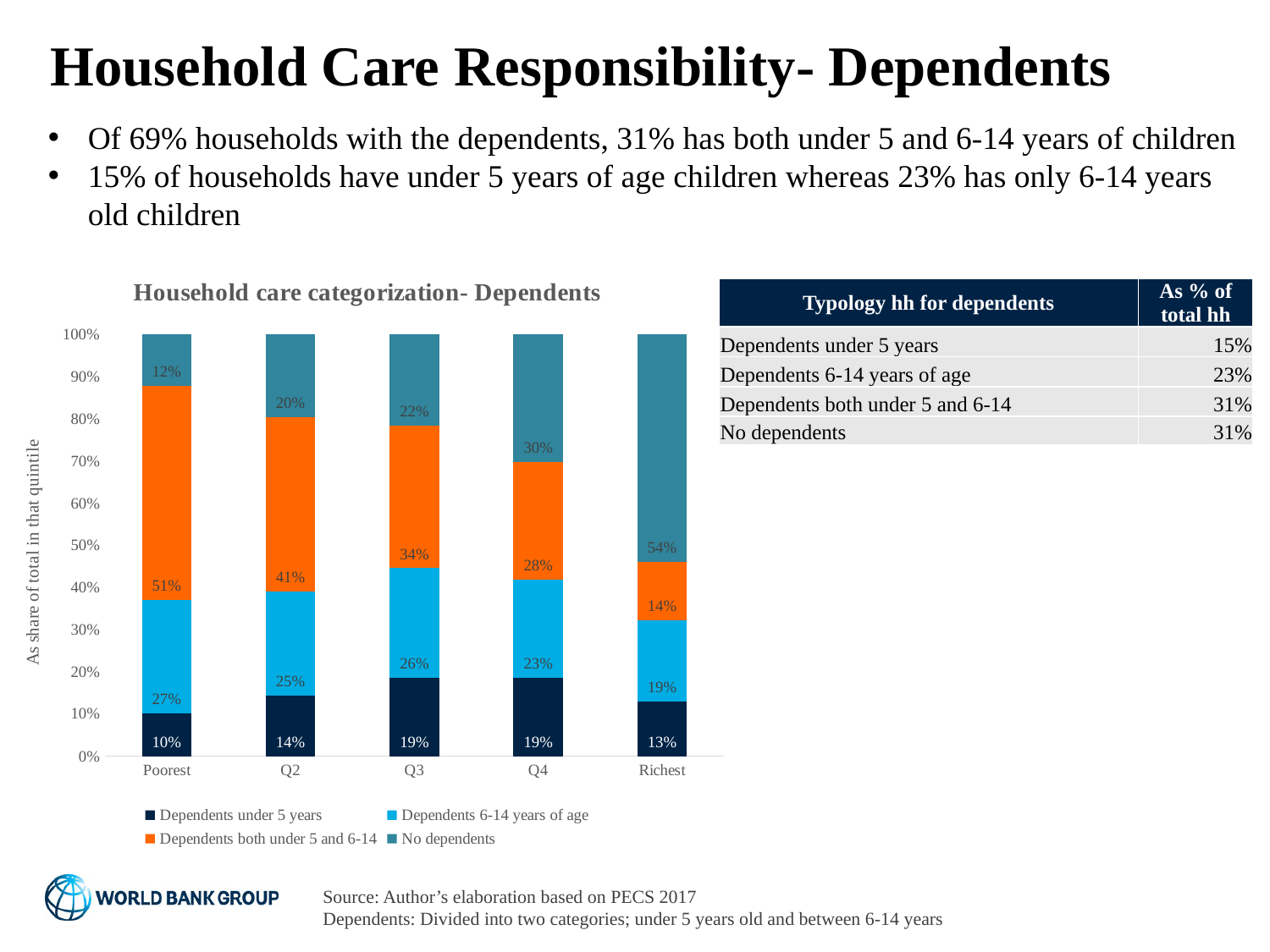

# Household Care Responsibility- Dependents
Of 69% households with the dependents, 31% has both under 5 and 6-14 years of children
15% of households have under 5 years of age children whereas 23% has only 6-14 years old children

### Chart: Household care categorization- Dependents

| Category | Dependents under 5 years | Dependents 6-14 years of age | Dependents both under 5 and 6-14 | No dependents |
|---|---|---|---|---|
| Poorest | 0.10231525238786816 | 0.2676717612977093 | 0.5084411043746206 | 0.1215718819398019 |
| Q2 | 0.1427951194907517 | 0.24757538803368598 | 0.41271077683354296 | 0.19691871564201938 |
| Q3 | 0.18649159443284297 | 0.25930678861836043 | 0.33872510703827713 | 0.2154765099105195 |
| Q4 | 0.1858128130490651 | 0.23234468832769517 | 0.2787087299714158 | 0.3031337686518239 |
| Richest | 0.12998081116798207 | 0.19239156673335706 | 0.13896151186720837 | 0.5386661102314525 |
| Typology hh for dependents | As % of total hh |
| --- | --- |
| Dependents under 5 years | 15% |
| Dependents 6-14 years of age | 23% |
| Dependents both under 5 and 6-14 | 31% |
| No dependents | 31% |
Source: Author’s elaboration based on PECS 2017
Dependents: Divided into two categories; under 5 years old and between 6-14 years